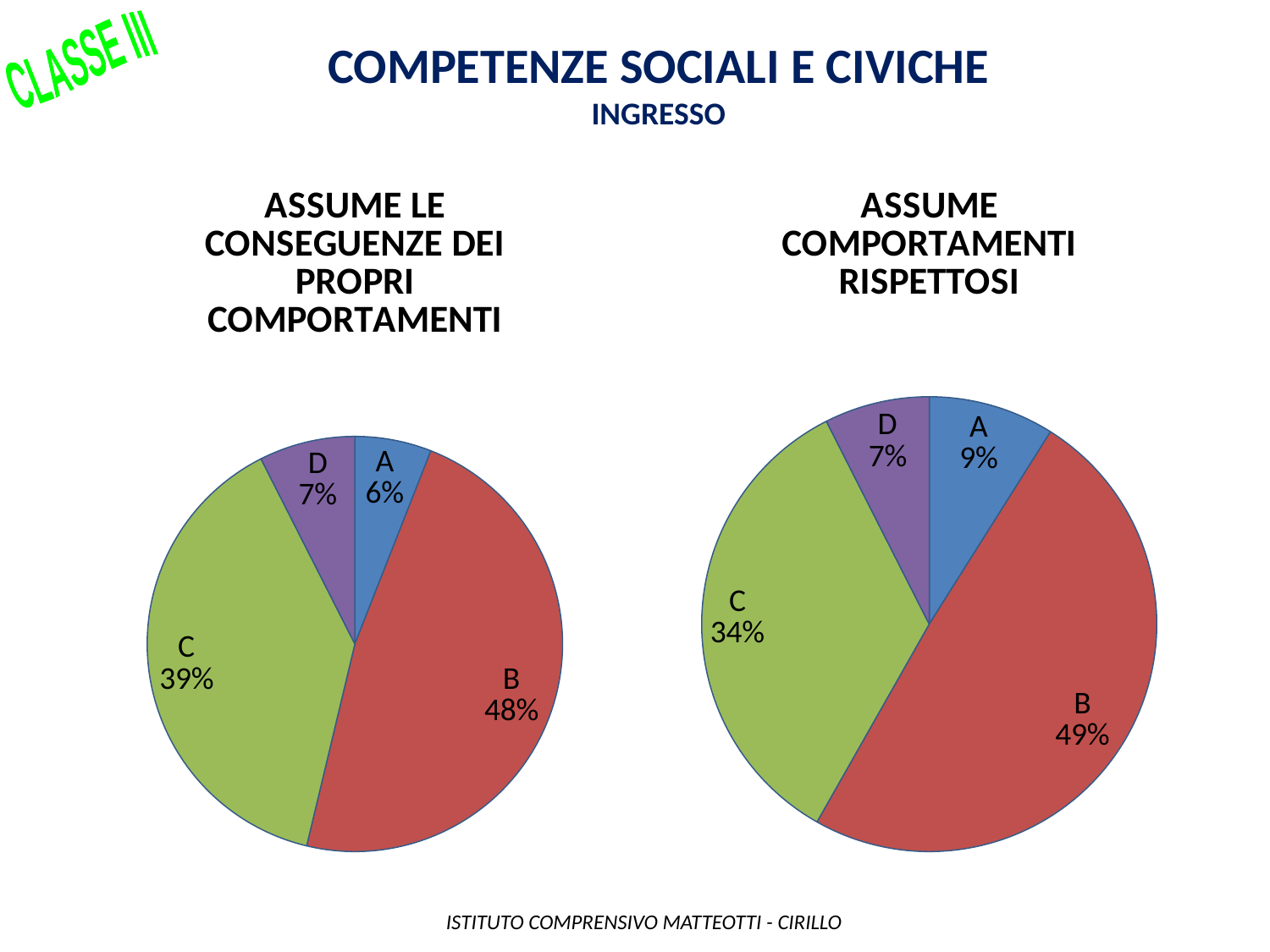

Competenze sociali e civiche
INGRESSO
CLASSE III

### Chart: ASSUME LE CONSEGUENZE DEI PROPRI COMPORTAMENTI

| Category |  |
|---|---|
| A | 4.0 |
| B | 32.0 |
| C | 26.0 |
| D | 5.0 |

### Chart: ASSUME COMPORTAMENTI RISPETTOSI

| Category |  |
|---|---|
| A | 6.0 |
| B | 33.0 |
| C | 23.0 |
| D | 5.0 |
 ISTITUTO COMPRENSIVO MATTEOTTI - CIRILLO